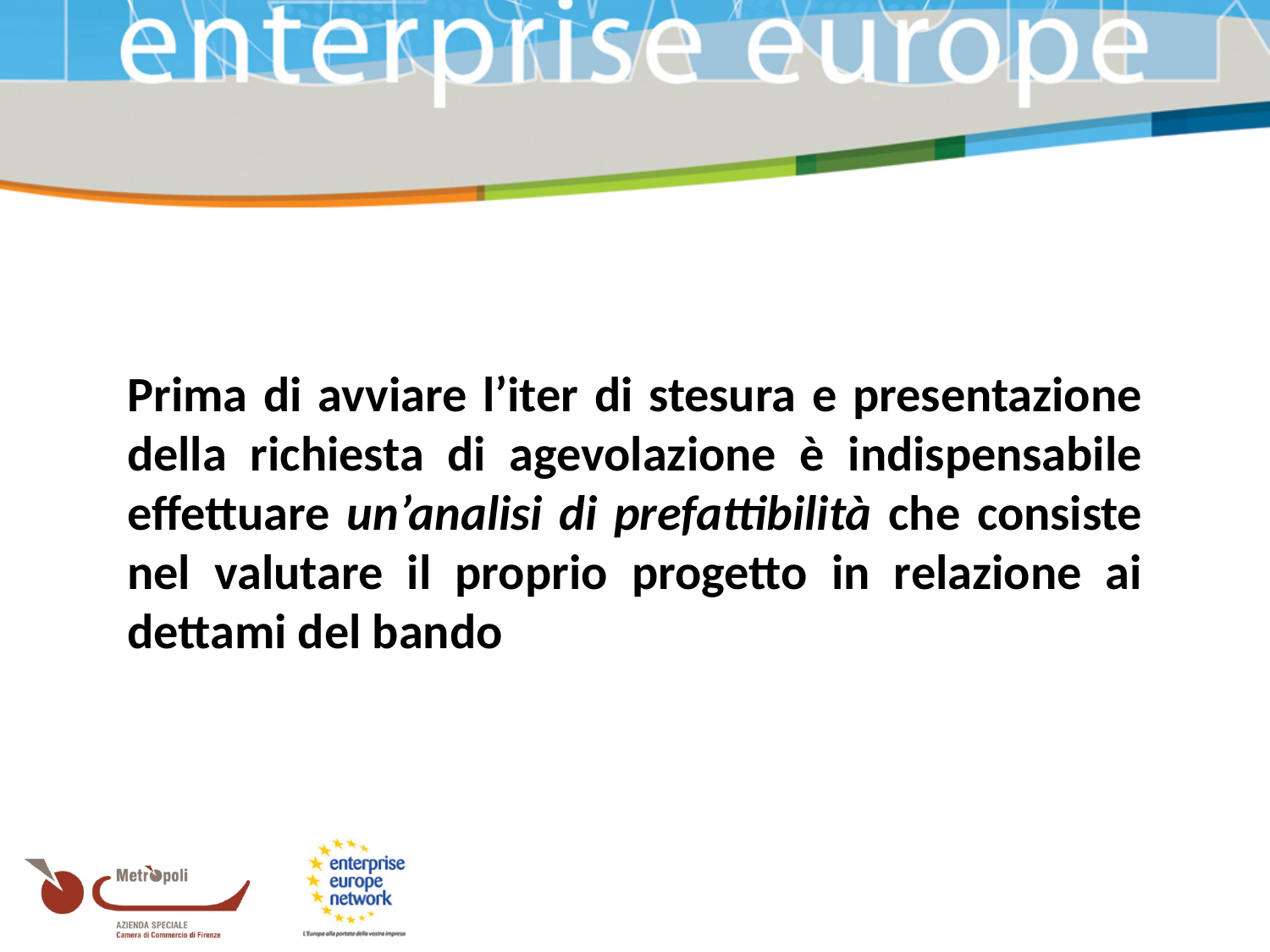

Prima di avviare l’iter di stesura e presentazione della richiesta di agevolazione è indispensabile effettuare un’analisi di prefattibilità che consiste nel valutare il proprio progetto in relazione ai dettami del bando